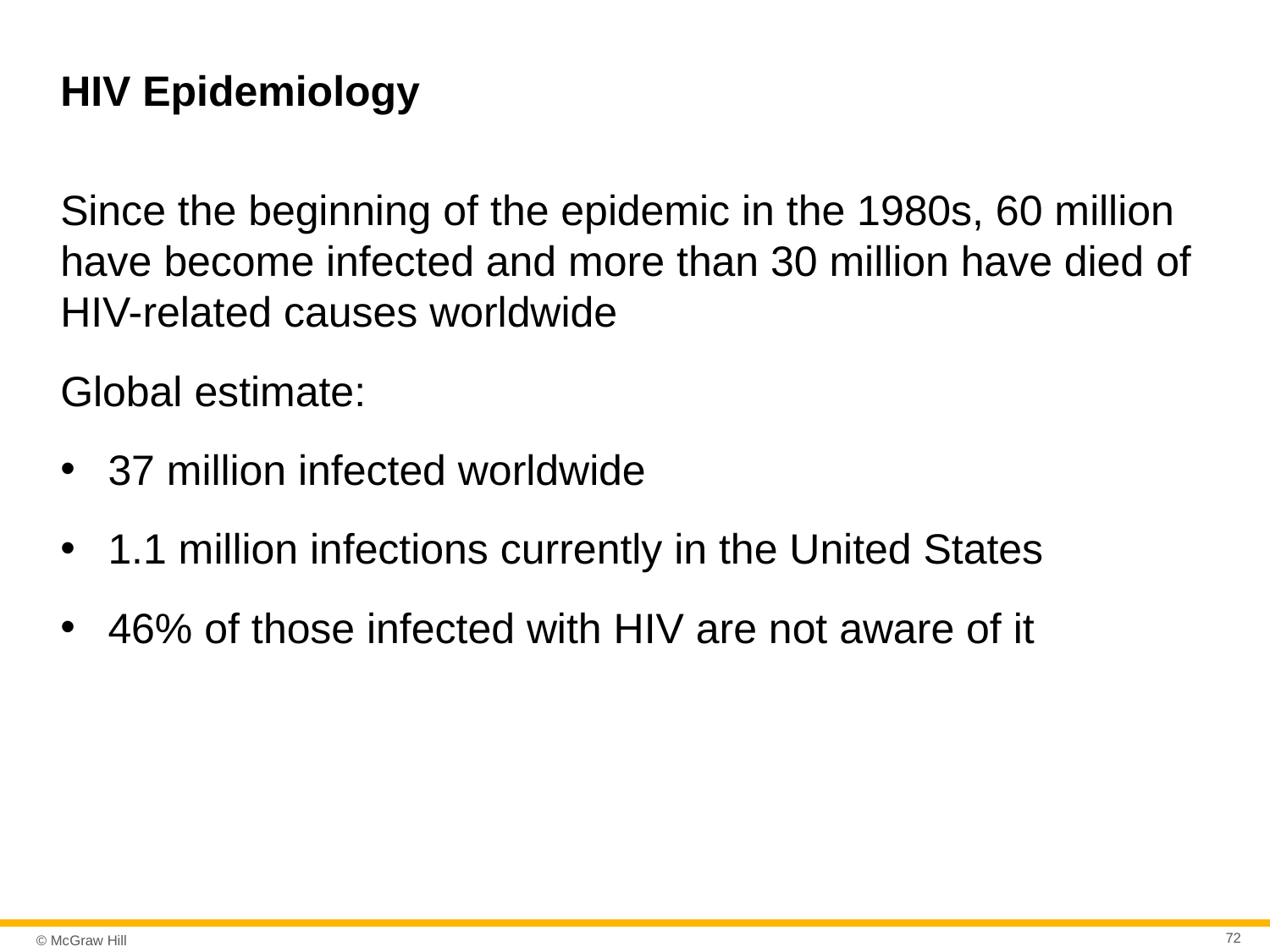

# HIV Epidemiology
Since the beginning of the epidemic in the 1980s, 60 million have become infected and more than 30 million have died of HIV-related causes worldwide
Global estimate:
37 million infected worldwide
1.1 million infections currently in the United States
46% of those infected with HIV are not aware of it